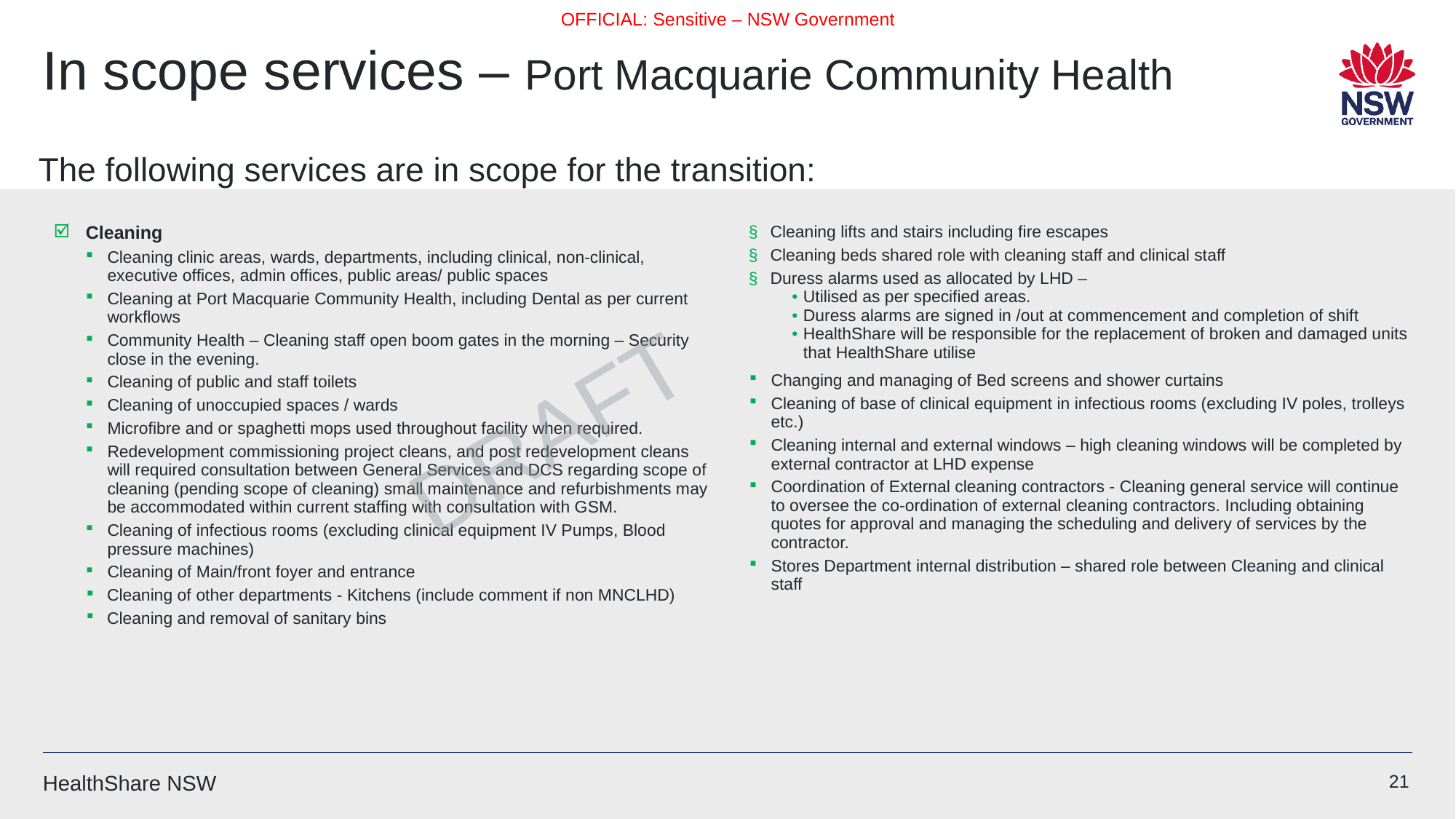

# In scope services – Port Macquarie Community Health
The following services are in scope for the transition:
| Cleaning Cleaning clinic areas, wards, departments, including clinical, non-clinical, executive offices, admin offices, public areas/ public spaces Cleaning at Port Macquarie Community Health, including Dental as per current workflows Community Health – Cleaning staff open boom gates in the morning – Security close in the evening. Cleaning of public and staff toilets Cleaning of unoccupied spaces / wards Microfibre and or spaghetti mops used throughout facility when required. Redevelopment commissioning project cleans, and post redevelopment cleans will required consultation between General Services and DCS regarding scope of cleaning (pending scope of cleaning) small maintenance and refurbishments may be accommodated within current staffing with consultation with GSM. Cleaning of infectious rooms (excluding clinical equipment IV Pumps, Blood pressure machines) Cleaning of Main/front foyer and entrance Cleaning of other departments - Kitchens (include comment if non MNCLHD) Cleaning and removal of sanitary bins | Cleaning lifts and stairs including fire escapes Cleaning beds shared role with cleaning staff and clinical staff Duress alarms used as allocated by LHD – Utilised as per specified areas. Duress alarms are signed in /out at commencement and completion of shift HealthShare will be responsible for the replacement of broken and damaged units that HealthShare utilise Changing and managing of Bed screens and shower curtains Cleaning of base of clinical equipment in infectious rooms (excluding IV poles, trolleys etc.) Cleaning internal and external windows – high cleaning windows will be completed by external contractor at LHD expense Coordination of External cleaning contractors - Cleaning general service will continue to oversee the co-ordination of external cleaning contractors. Including obtaining quotes for approval and managing the scheduling and delivery of services by the contractor. Stores Department internal distribution – shared role between Cleaning and clinical staff |
| --- | --- |
DRAFT
HealthShare NSW
21